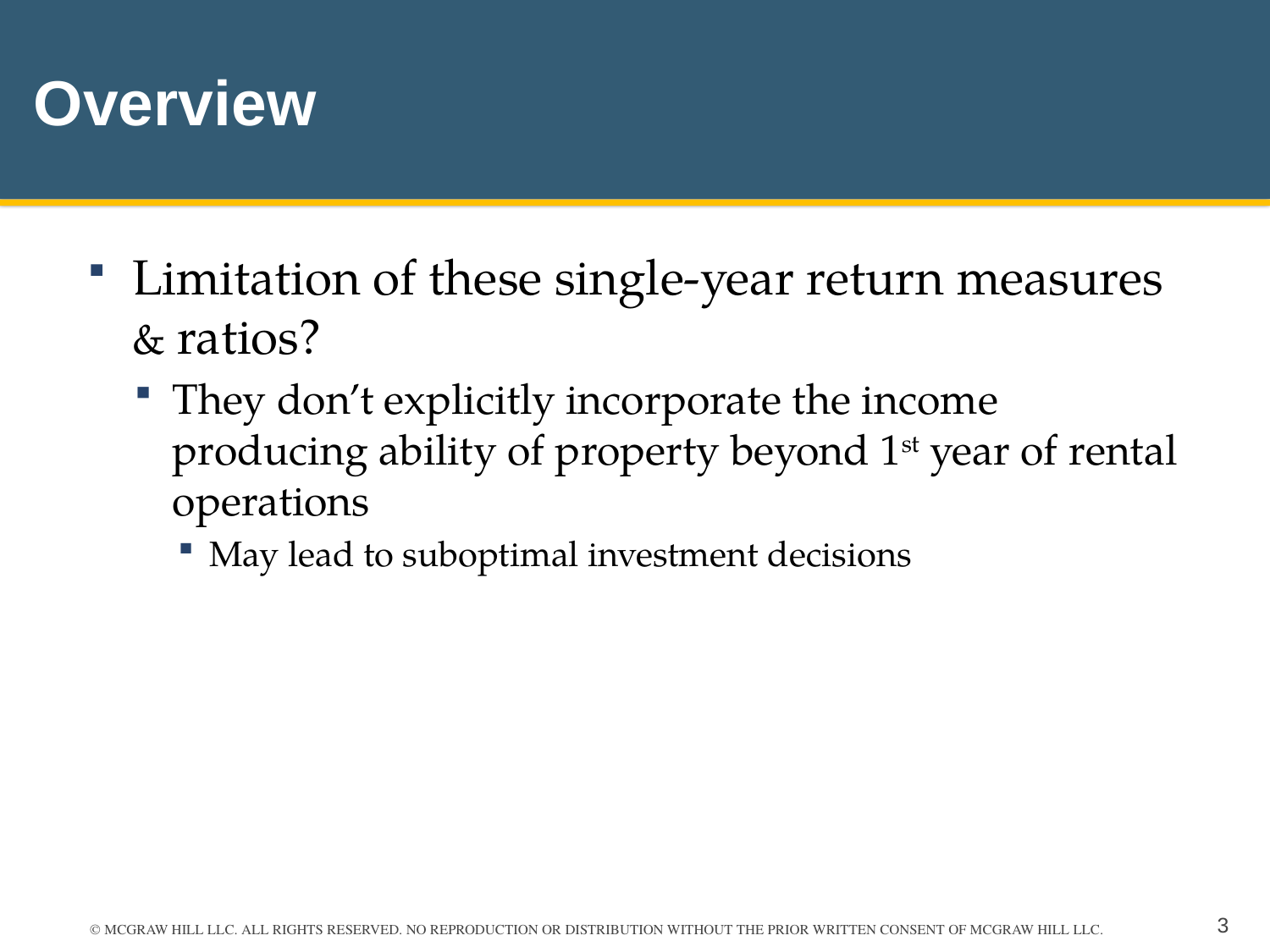

# Overview
Limitation of these single-year return measures & ratios?
They don’t explicitly incorporate the income producing ability of property beyond 1st year of rental operations
May lead to suboptimal investment decisions
© MCGRAW HILL LLC. ALL RIGHTS RESERVED. NO REPRODUCTION OR DISTRIBUTION WITHOUT THE PRIOR WRITTEN CONSENT OF MCGRAW HILL LLC.
3